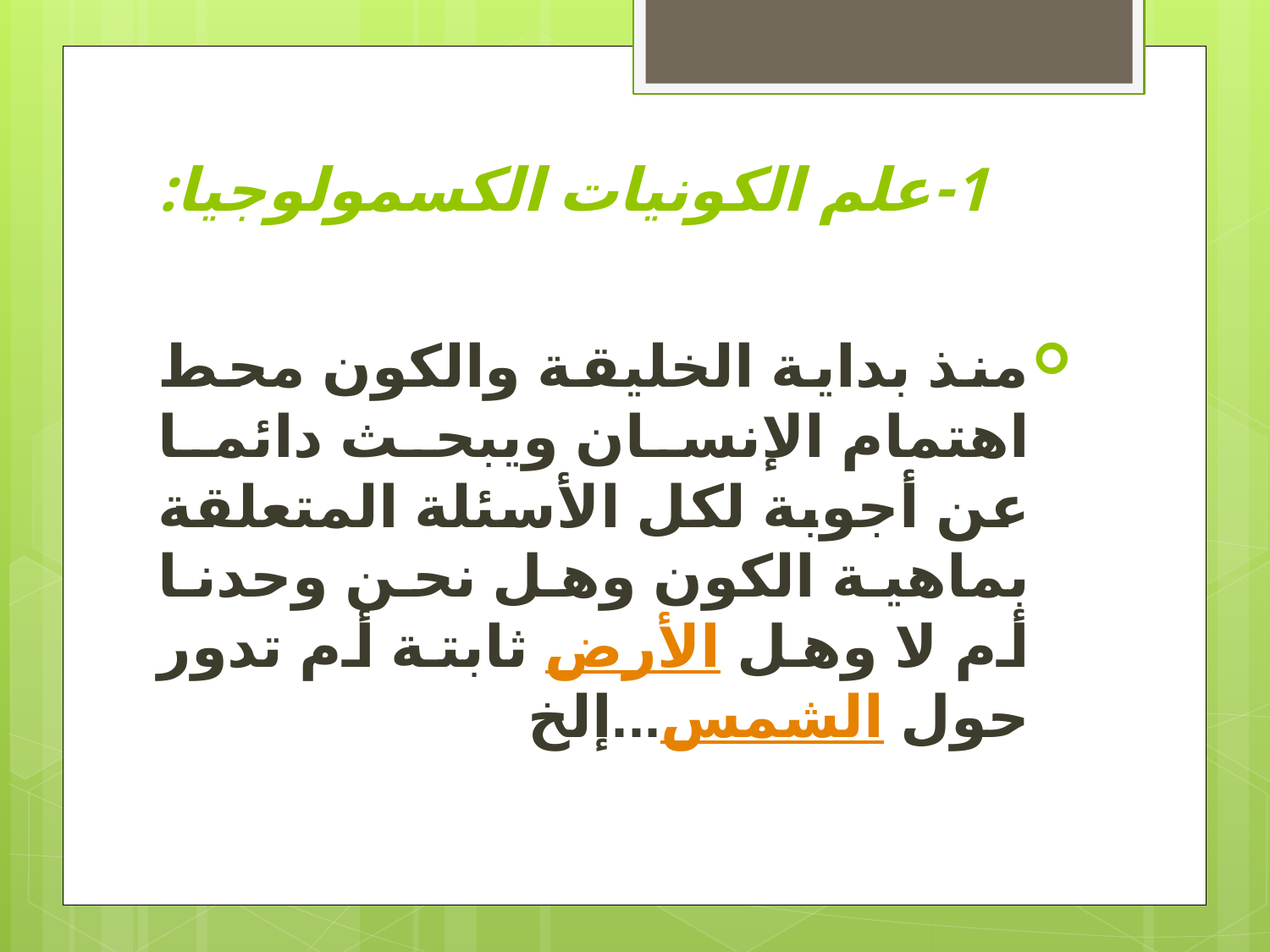

# 1-علم الكونيات الكسمولوجيا:
منذ بداية الخليقة والكون محط اهتمام الإنسان ويبحث دائما عن أجوبة لكل الأسئلة المتعلقة بماهية الكون وهل نحن وحدنا أم لا وهل الأرض ثابتة أم تدور حول الشمس...إلخ